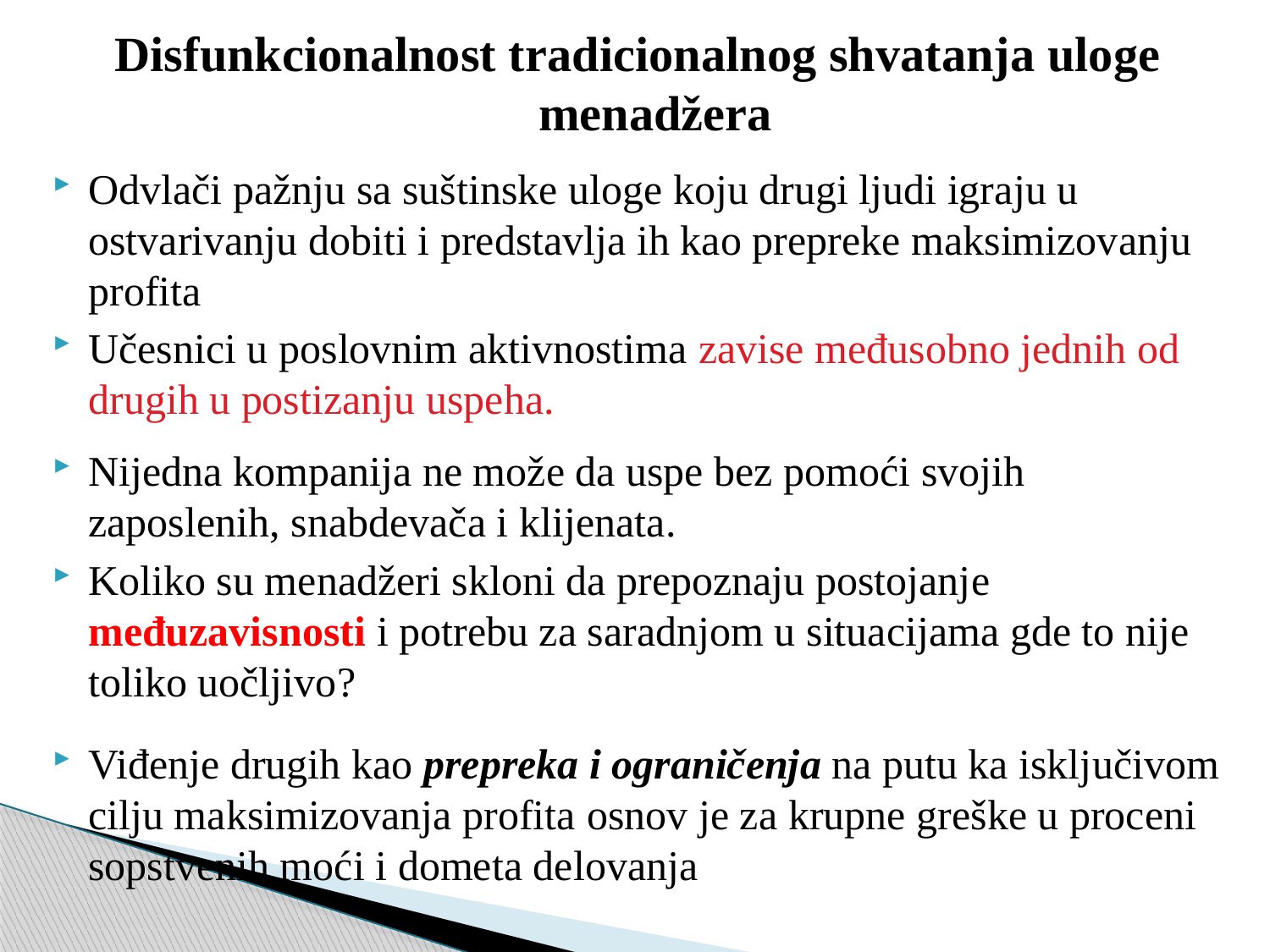

Disfunkcionalnost tradicionalnog shvatanja uloge menadžera
Odvlači pažnju sa suštinske uloge koju drugi ljudi igraju u ostvarivanju dobiti i predstavlja ih kao prepreke maksimizovanju profita
Učesnici u poslovnim aktivnostima zavise međusobno jednih od drugih u postizanju uspeha.
Nijedna kompanija ne može da uspe bez pomoći svojih zaposlenih, snabdevača i klijenata.
Koliko su menadžeri skloni da prepoznaju postojanje međuzavisnosti i potrebu za saradnjom u situacijama gde to nije toliko uočljivo?
Viđenje drugih kao prepreka i ograničenja na putu ka isključivom cilju maksimizovanja profita osnov je za krupne greške u proceni sopstvenih moći i dometa delovanja